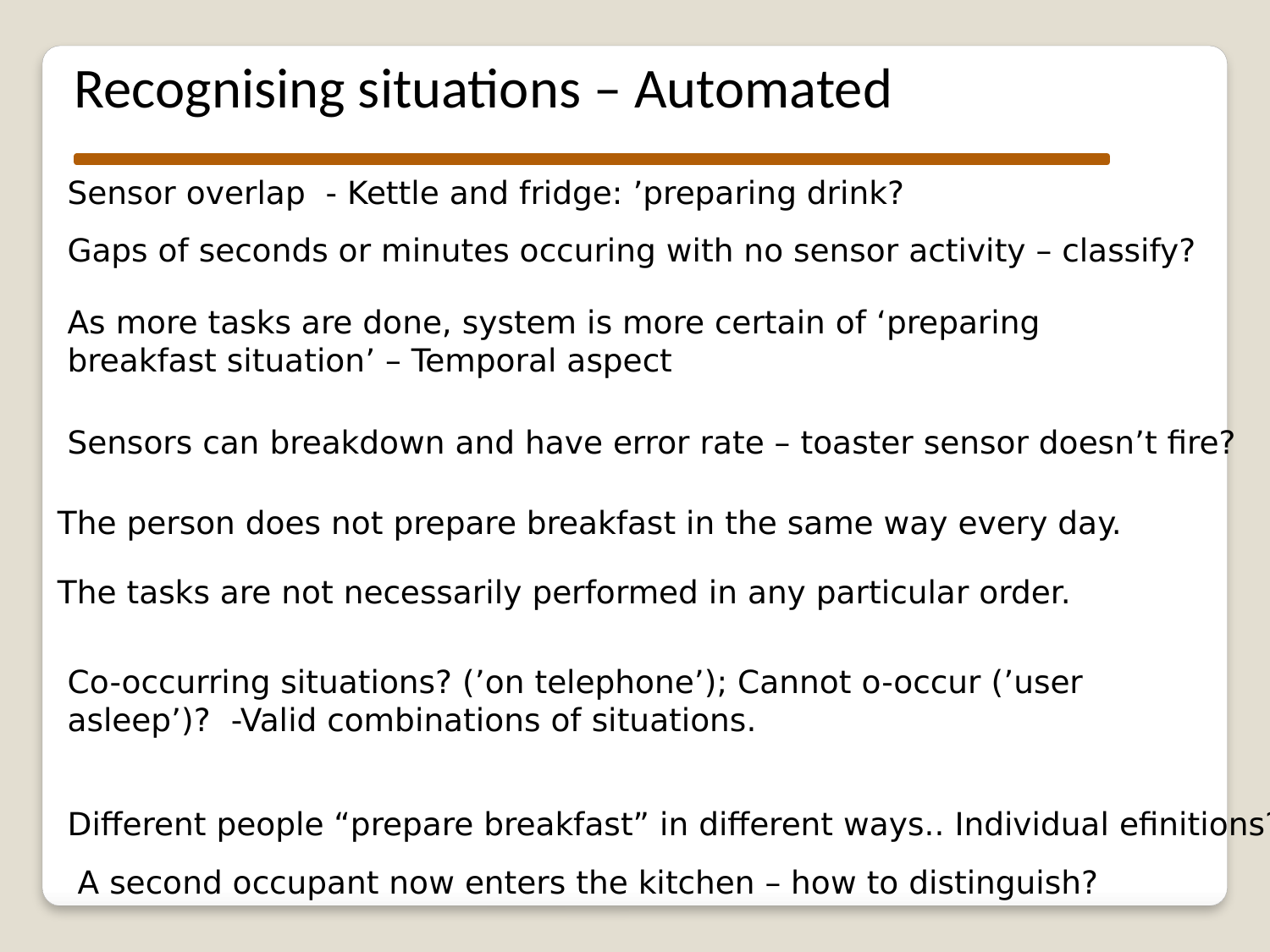

Recognising situations – Automated

Sensor overlap  - Kettle and fridge: ’preparing drink?

Gaps of seconds or minutes occuring with no sensor activity – classify?

As more tasks are done, system is more certain of ‘preparing breakfast situation’ – Temporal aspect

Sensors can breakdown and have error rate – toaster sensor doesn’t fire?

The person does not prepare breakfast in the same way every day.

The tasks are not necessarily performed in any particular order.

Co-occurring situations? (’on telephone’); Cannot o-occur (’user asleep’)?  -Valid combinations of situations.

Different people “prepare breakfast” in different ways.. Individual efinitions?

 A second occupant now enters the kitchen – how to distinguish?